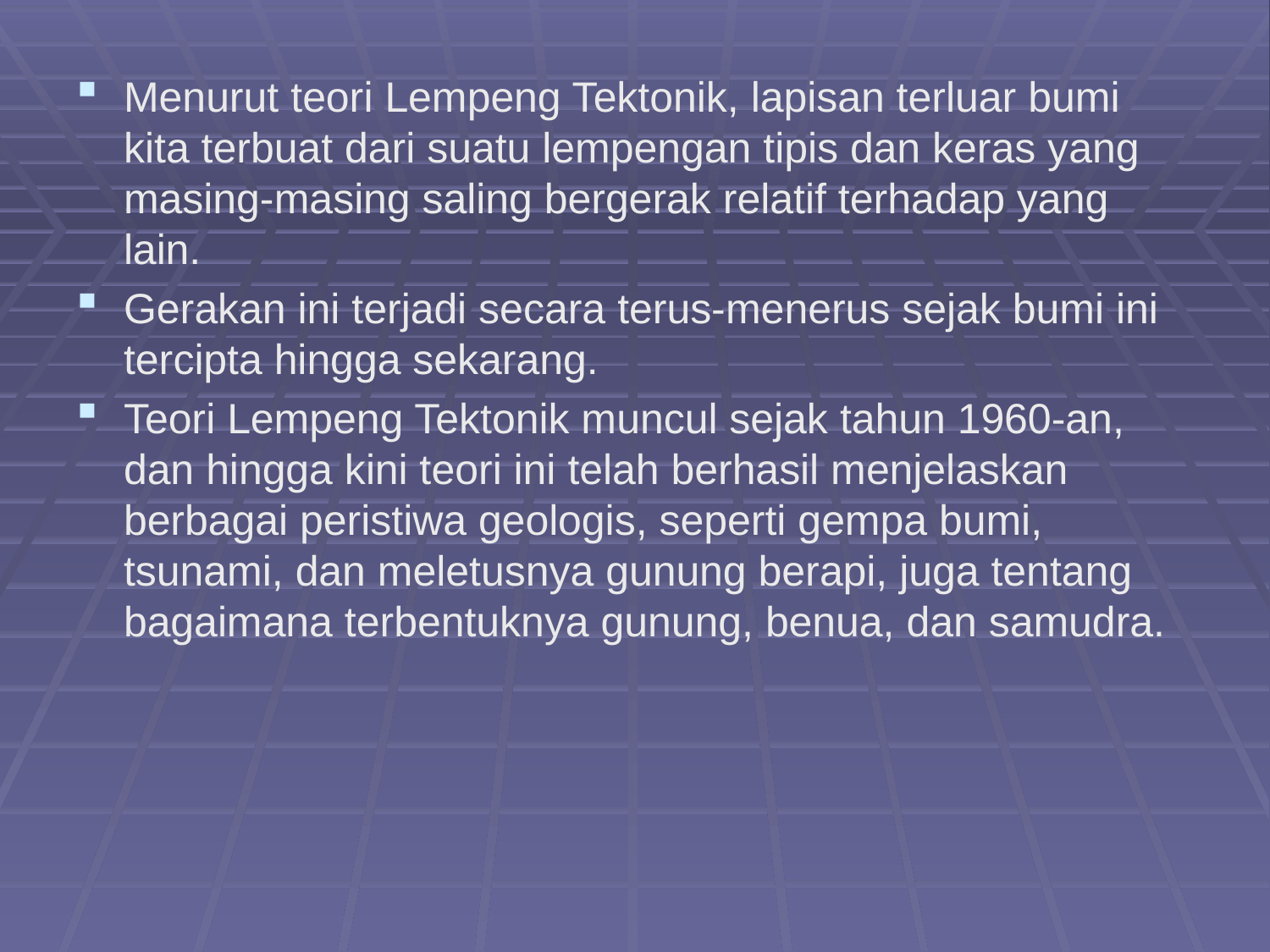

Menurut teori Lempeng Tektonik, lapisan terluar bumi kita terbuat dari suatu lempengan tipis dan keras yang masing-masing saling bergerak relatif terhadap yang lain.
Gerakan ini terjadi secara terus-menerus sejak bumi ini tercipta hingga sekarang.
Teori Lempeng Tektonik muncul sejak tahun 1960-an, dan hingga kini teori ini telah berhasil menjelaskan berbagai peristiwa geologis, seperti gempa bumi, tsunami, dan meletusnya gunung berapi, juga tentang bagaimana terbentuknya gunung, benua, dan samudra.